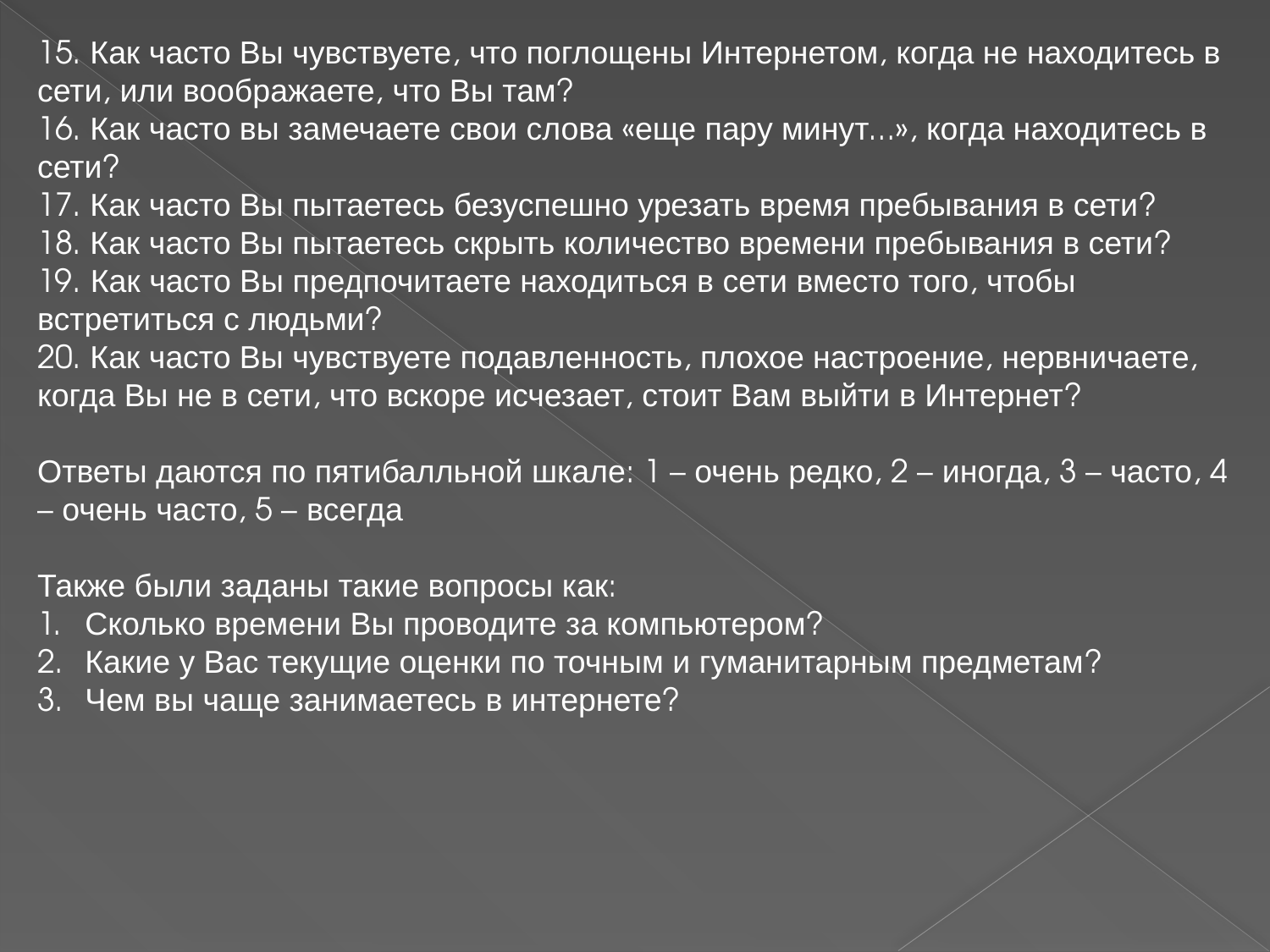

15. Как часто Вы чувствуете, что поглощены Интернетом, когда не находитесь в сети, или воображаете, что Вы там?
16. Как часто вы замечаете свои слова «еще пару минут…», когда находитесь в сети?
17. Как часто Вы пытаетесь безуспешно урезать время пребывания в сети?
18. Как часто Вы пытаетесь скрыть количество времени пребывания в сети?
19. Как часто Вы предпочитаете находиться в сети вместо того, чтобы встретиться с людьми?
20. Как часто Вы чувствуете подавленность, плохое настроение, нервничаете, когда Вы не в сети, что вскоре исчезает, стоит Вам выйти в Интернет?

Ответы даются по пятибалльной шкале: 1 – очень редко, 2 – иногда, 3 – часто, 4 – очень часто, 5 – всегда

Также были заданы такие вопросы как:
Сколько времени Вы проводите за компьютером?
Какие у Вас текущие оценки по точным и гуманитарным предметам?
Чем вы чаще занимаетесь в интернете?